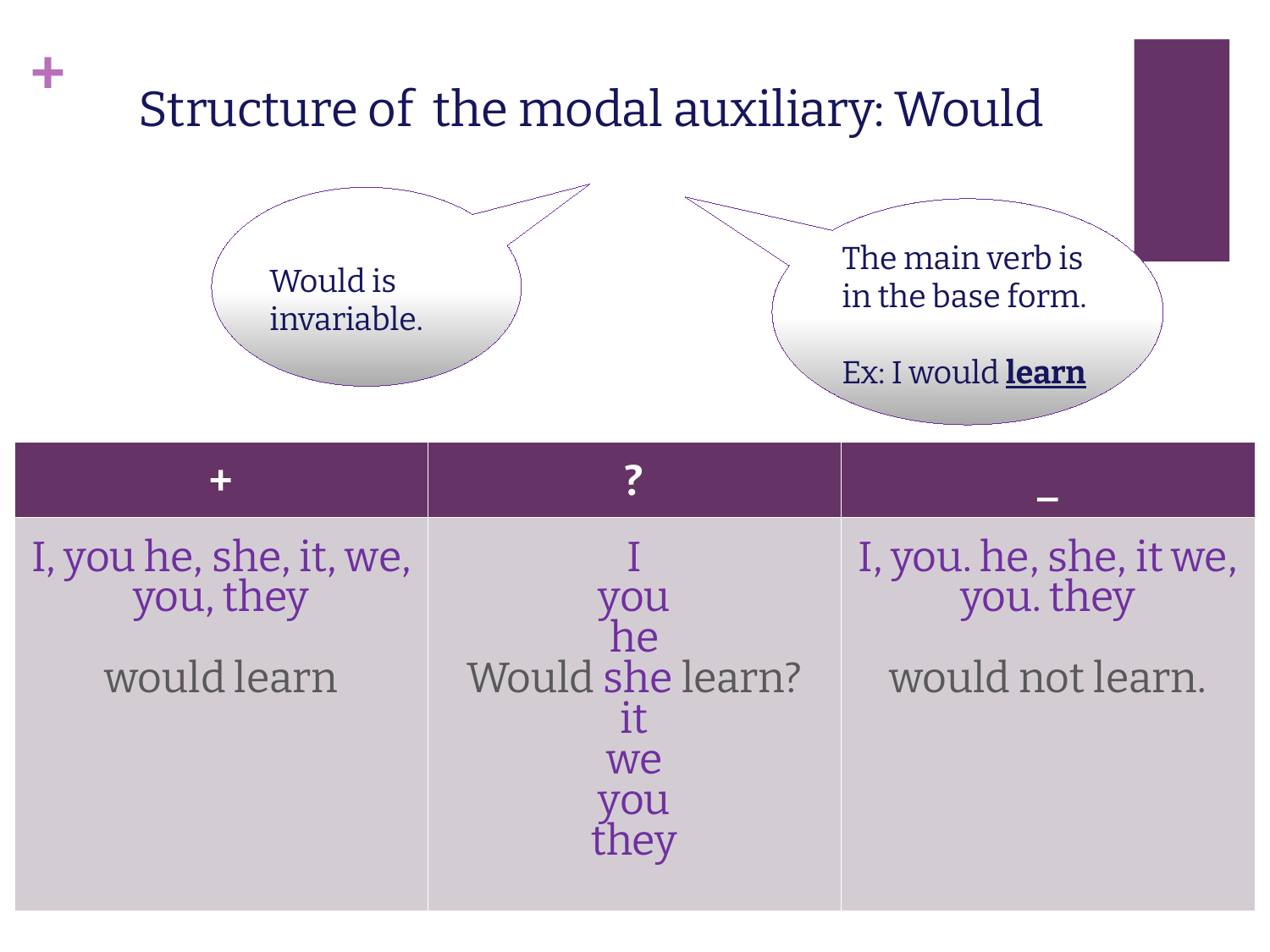

Structure of  the modal auxiliary: Would

Would is invariable.
The main verb is in the base form.

Ex: I would learn
| + | ? | \_ |
| --- | --- | --- |
| I, you he, she, it, we, you, they would learn | I you he Would she learn? it we you they | I, you. he, she, it we, you. they would not learn. |